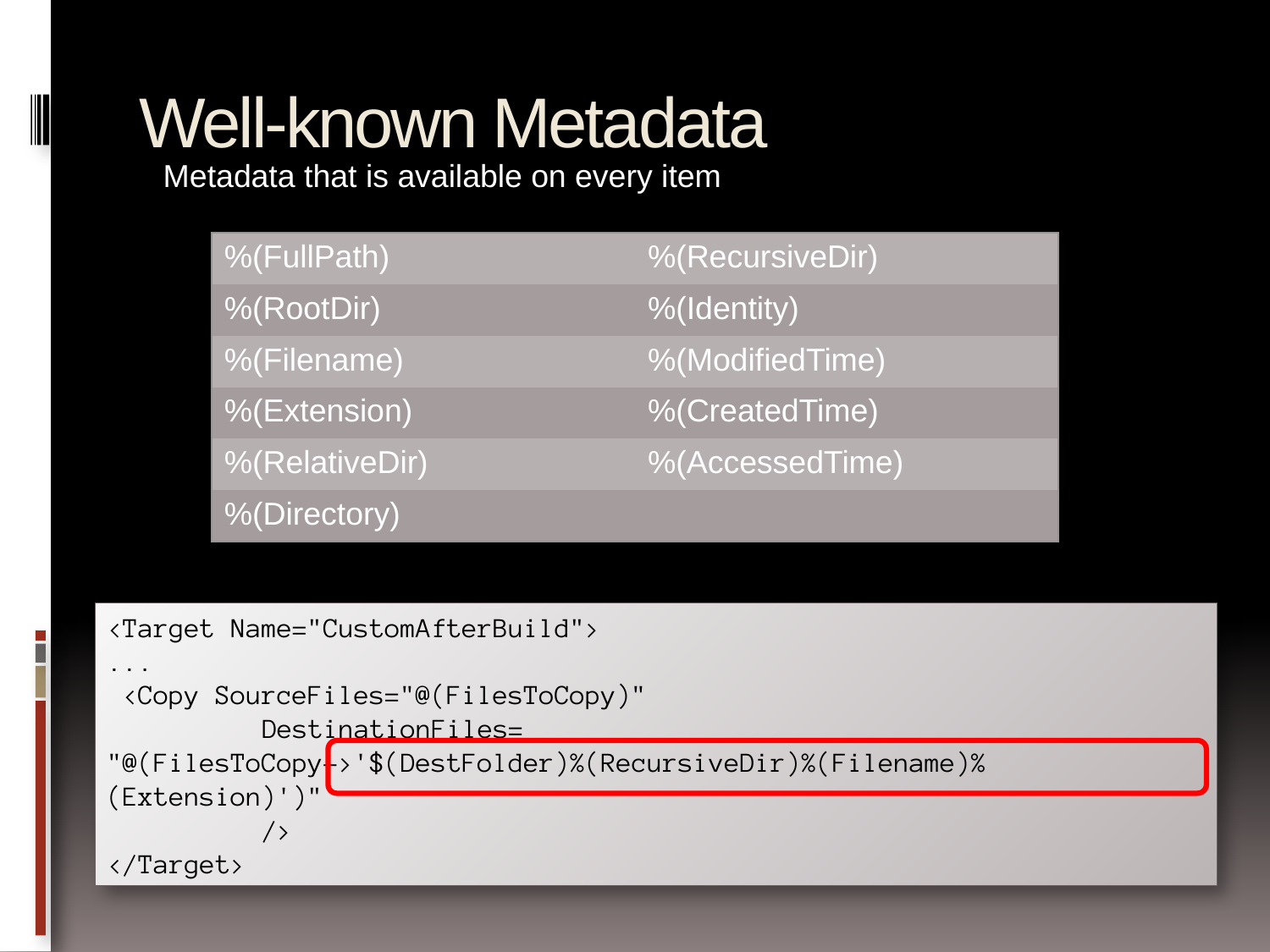

# Well-known Metadata
Metadata that is available on every item
| %(FullPath) | %(RecursiveDir) |
| --- | --- |
| %(RootDir) | %(Identity) |
| %(Filename) | %(ModifiedTime) |
| %(Extension) | %(CreatedTime) |
| %(RelativeDir) | %(AccessedTime) |
| %(Directory) |  |
<Target Name="CustomAfterBuild">
...
 <Copy SourceFiles="@(FilesToCopy)"
          DestinationFiles=
"@(FilesToCopy->'$(DestFolder)%(RecursiveDir)%(Filename)%(Extension)')"
          />
</Target>